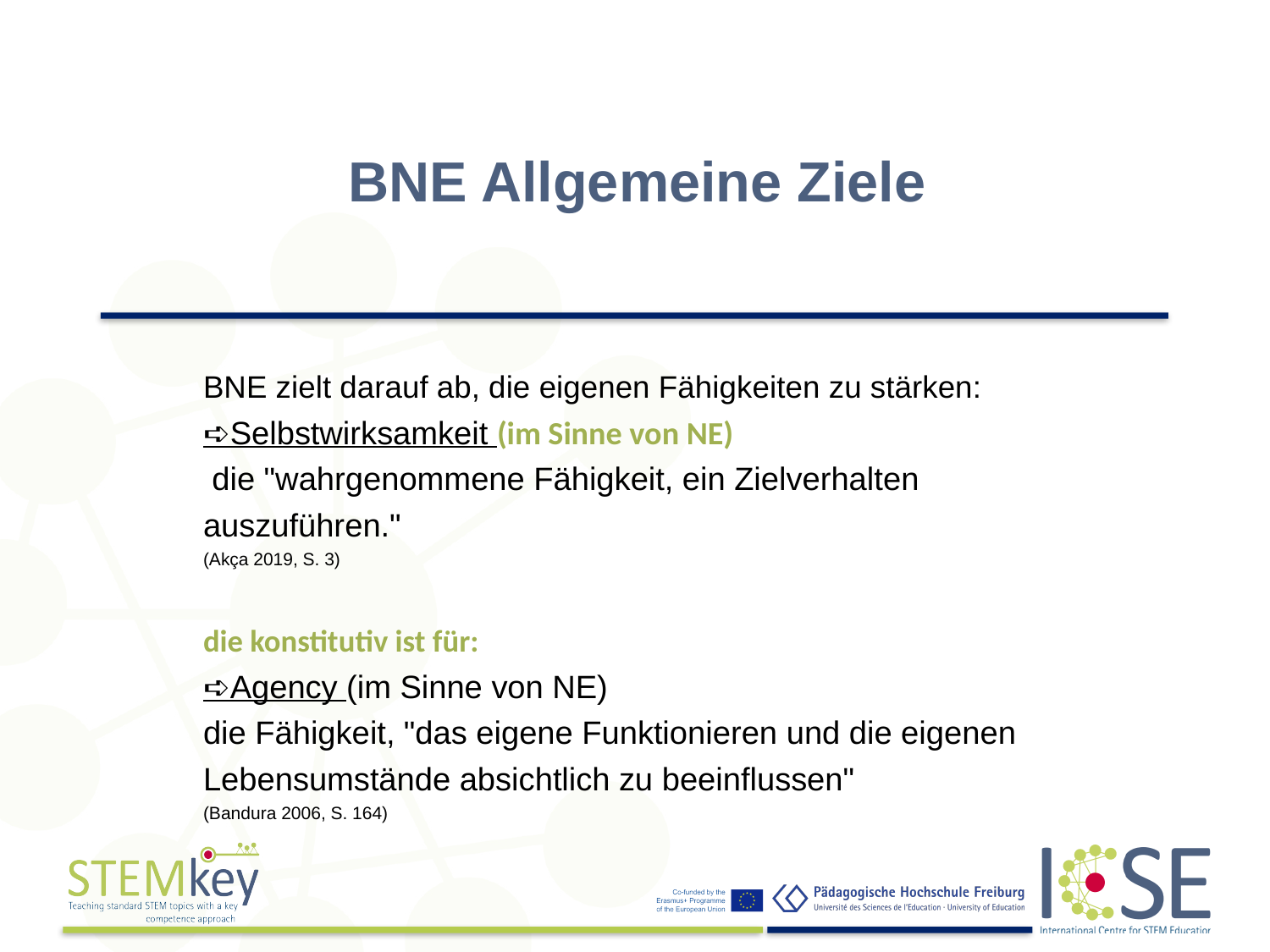

# BNE Allgemeine Ziele
BNE zielt darauf ab, die eigenen Fähigkeiten zu stärken:
➪Selbstwirksamkeit (im Sinne von NE)
 die "wahrgenommene Fähigkeit, ein Zielverhalten auszuführen."
(Akça 2019, S. 3)

die konstitutiv ist für:
➪Agency (im Sinne von NE)
die Fähigkeit, "das eigene Funktionieren und die eigenen Lebensumstände absichtlich zu beeinflussen"
(Bandura 2006, S. 164)